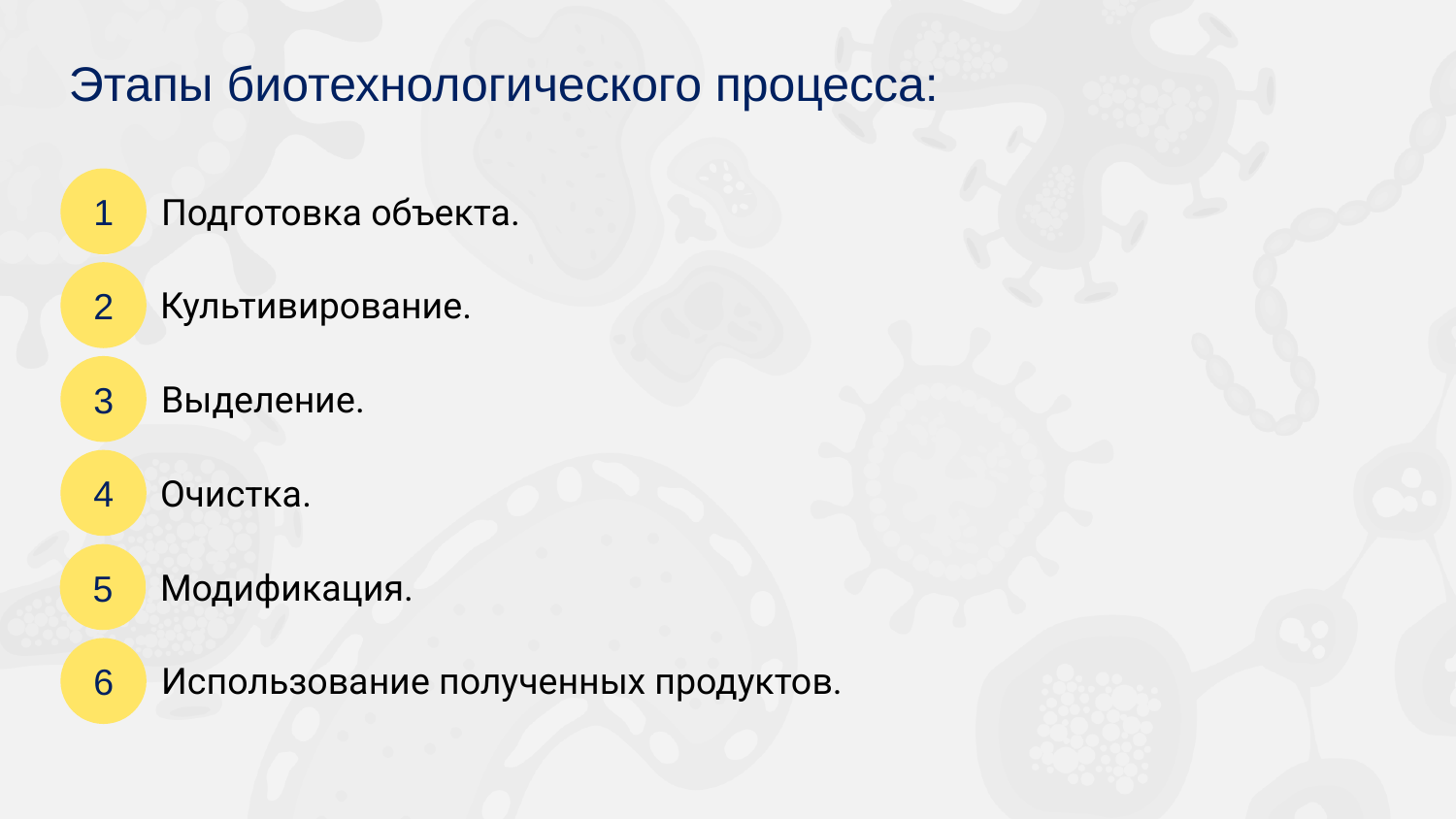

Этапы биотехнологического процесса:
1
Подготовка объекта.
2
Культивирование.
3
Выделение.
4
Очистка.
5
Модификация.
6
Использование полученных продуктов.